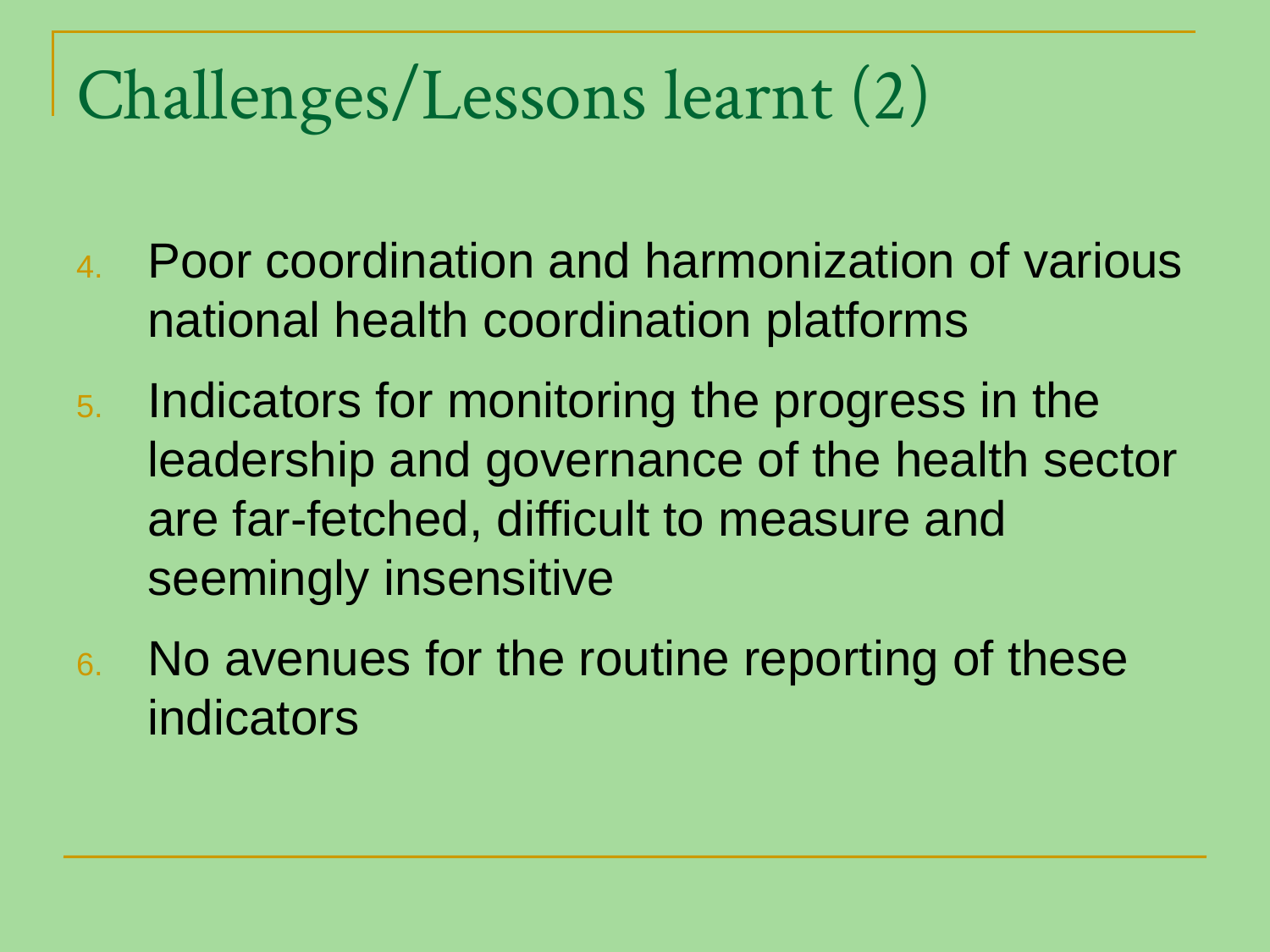

# Challenges/Lessons learnt (2)
Poor coordination and harmonization of various national health coordination platforms
Indicators for monitoring the progress in the leadership and governance of the health sector are far-fetched, difficult to measure and seemingly insensitive
No avenues for the routine reporting of these indicators